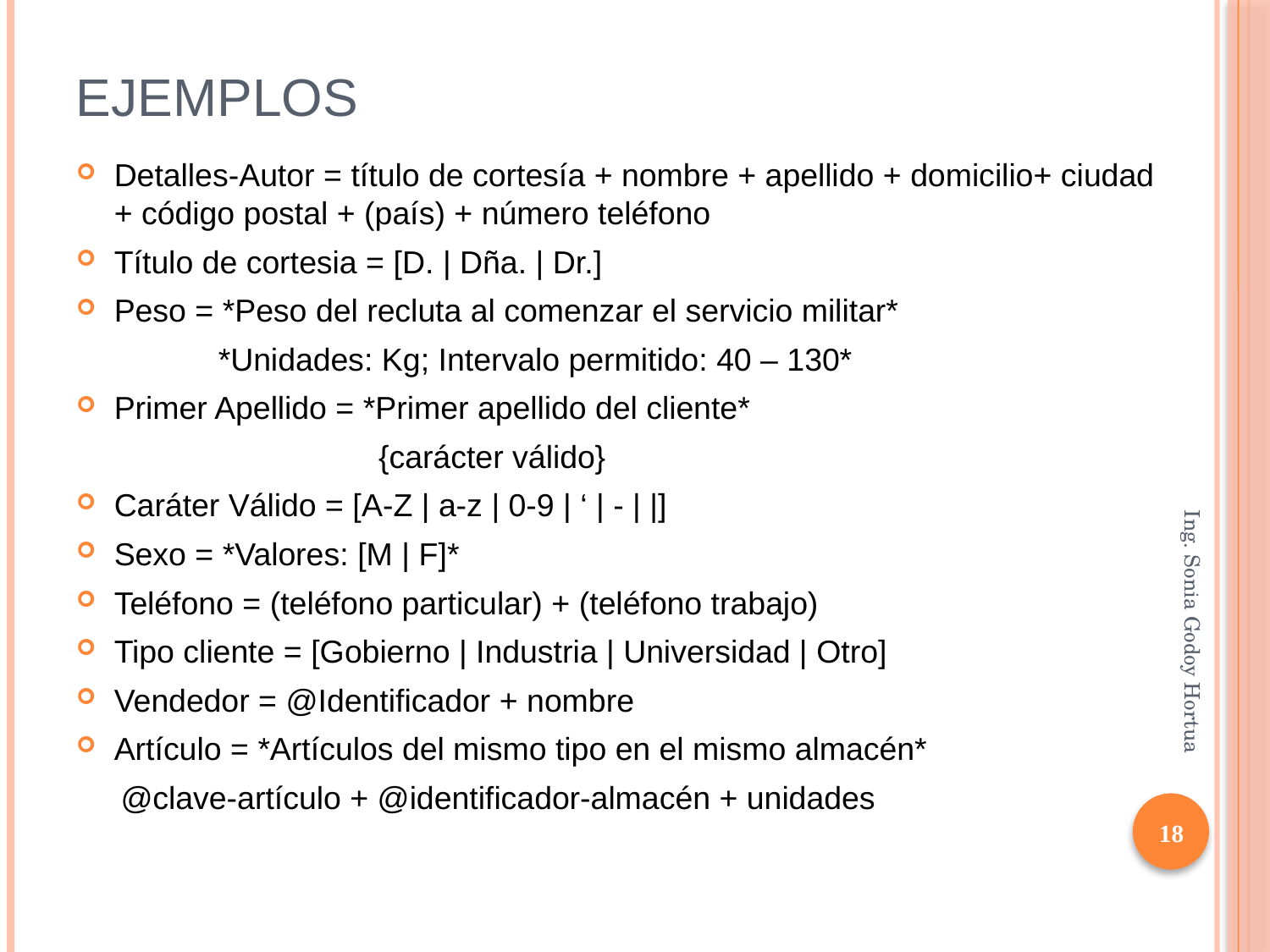

# Ejemplos
Detalles-Autor = título de cortesía + nombre + apellido + domicilio+ ciudad + código postal + (país) + número teléfono
Título de cortesia = [D. | Dña. | Dr.]
Peso = *Peso del recluta al comenzar el servicio militar*
                *Unidades: Kg; Intervalo permitido: 40 – 130*
Primer Apellido = *Primer apellido del cliente*
                                  {carácter válido}
Caráter Válido = [A-Z | a-z | 0-9 | ‘ | - | |]
Sexo = *Valores: [M | F]*
Teléfono = (teléfono particular) + (teléfono trabajo)
Tipo cliente = [Gobierno | Industria | Universidad | Otro]
Vendedor = @Identificador + nombre
Artículo = *Artículos del mismo tipo en el mismo almacén*
     @clave-artículo + @identificador-almacén + unidades
Ing. Sonia Godoy Hortua
18